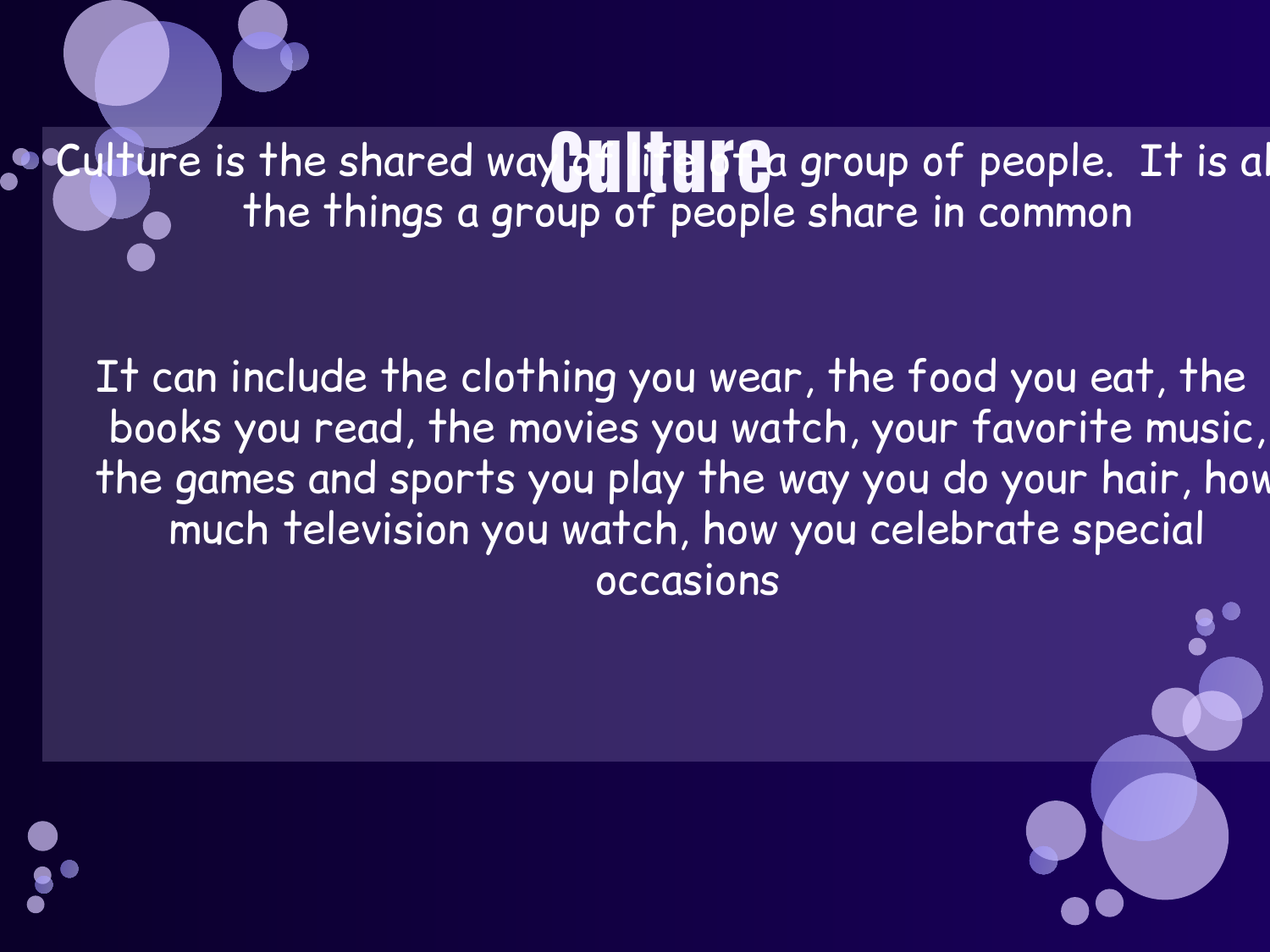

# Culture
Culture is the shared way of life of a group of people.  It is all the things a group of people share in common

It can include the clothing you wear, the food you eat, the books you read, the movies you watch, your favorite music, the games and sports you play the way you do your hair, how much television you watch, how you celebrate special occasions